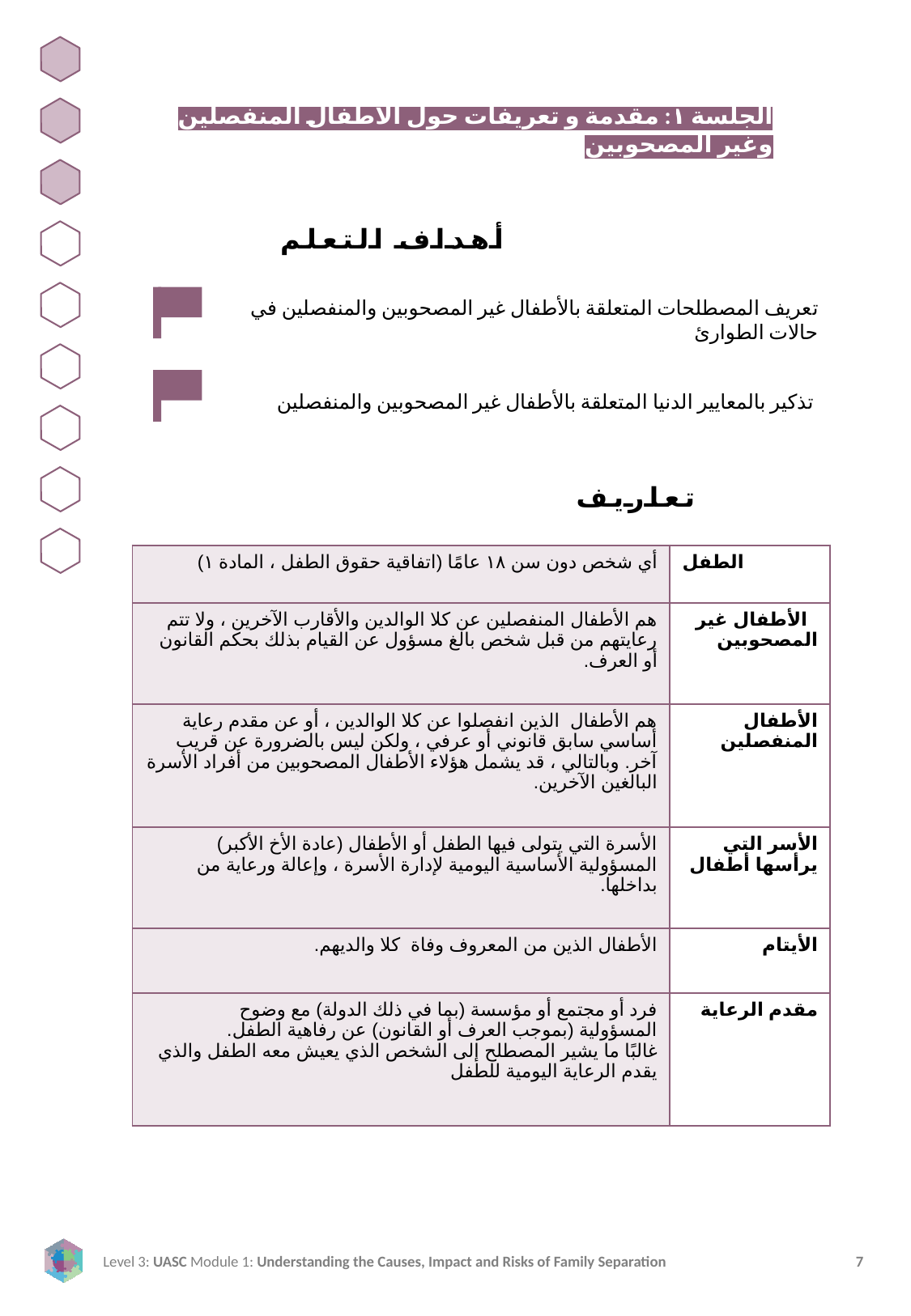

الجلسة ١: مقدمة و تعريفات حول الأطفال المنفصلين وغير المصحوبين

أهداف التعلم

تعريف المصطلحات المتعلقة بالأطفال غير المصحوبين والمنفصلين في حالات الطوارئ

تذكير بالمعايير الدنيا المتعلقة بالأطفال غير المصحوبين والمنفصلين

تعاريف

| أي شخص دون سن ١٨ عامًا (اتفاقية حقوق الطفل ، المادة ١) | الطفل |
| --- | --- |
| هم الأطفال المنفصلين عن كلا الوالدين والأقارب الآخرين ، ولا تتم رعايتهم من قبل شخص بالغ مسؤول عن القيام بذلك بحكم القانون أو العرف. | الأطفال غير المصحوبين |
| هم الأطفال الذين انفصلوا عن كلا الوالدين ، أو عن مقدم رعاية أساسي سابق قانوني أو عرفي ، ولكن ليس بالضرورة عن قريب آخر. وبالتالي ، قد يشمل هؤلاء الأطفال المصحوبين من أفراد الأسرة البالغين الآخرين. | الأطفال المنفصلين |
| الأسرة التي يتولى فيها الطفل أو الأطفال (عادة الأخ الأكبر) المسؤولية الأساسية اليومية لإدارة الأسرة ، وإعالة ورعاية من بداخلها. | الأسر التي يرأسها أطفال |
| الأطفال الذين من المعروف وفاة كلا والديهم. | الأيتام |
| فرد أو مجتمع أو مؤسسة (بما في ذلك الدولة) مع وضوح المسؤولية (بموجب العرف أو القانون) عن رفاهية الطفل. غالبًا ما يشير المصطلح إلى الشخص الذي يعيش معه الطفل والذي يقدم الرعاية اليومية للطفل | مقدم الرعاية |